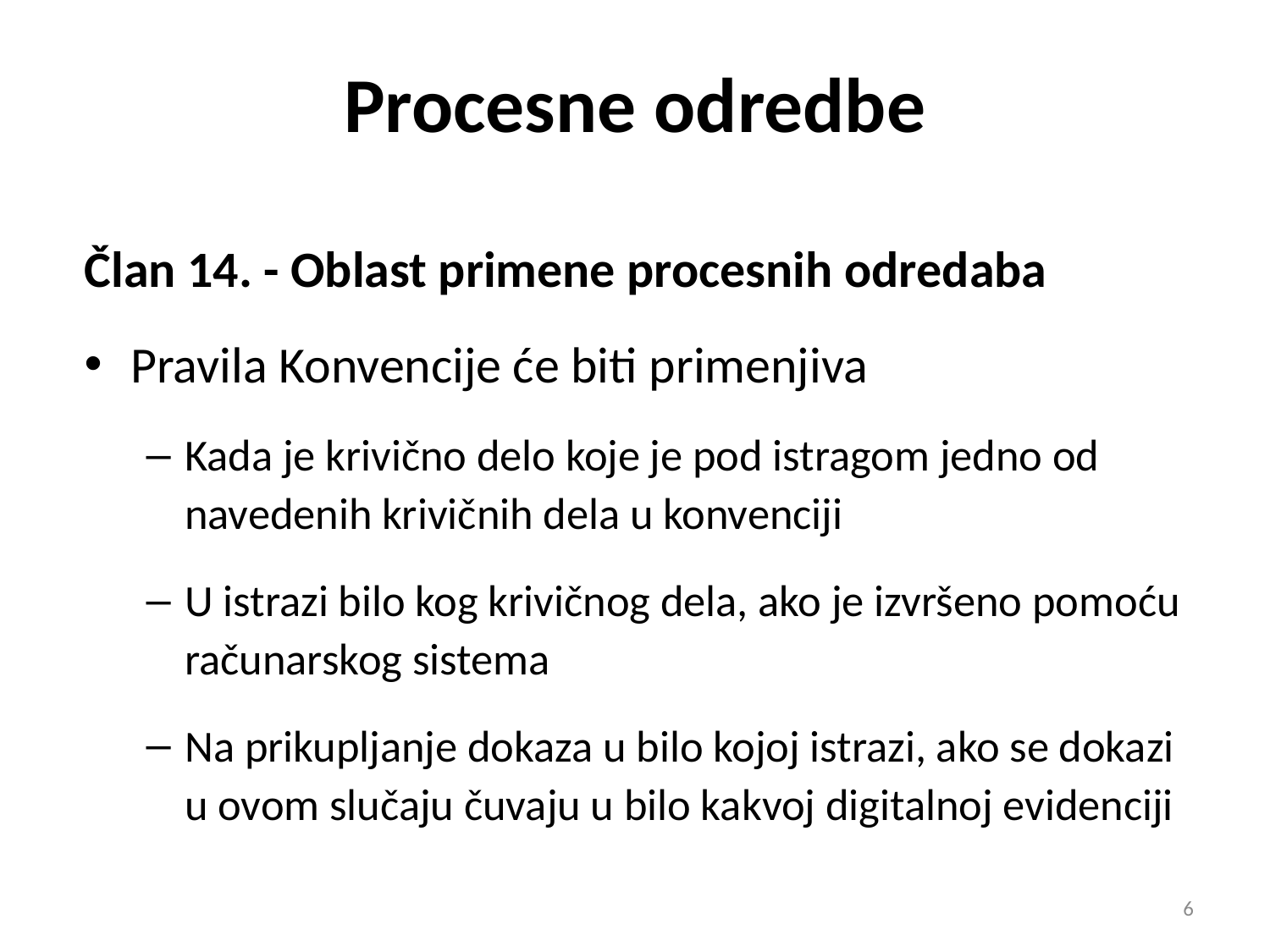

# Procesne odredbe
Član 14. - Oblast primene procesnih odredaba
Pravila Konvencije će biti primenjiva
Kada je krivično delo koje je pod istragom jedno od navedenih krivičnih dela u konvenciji
U istrazi bilo kog krivičnog dela, ako je izvršeno pomoću računarskog sistema
Na prikupljanje dokaza u bilo kojoj istrazi, ako se dokazi u ovom slučaju čuvaju u bilo kakvoj digitalnoj evidenciji
6